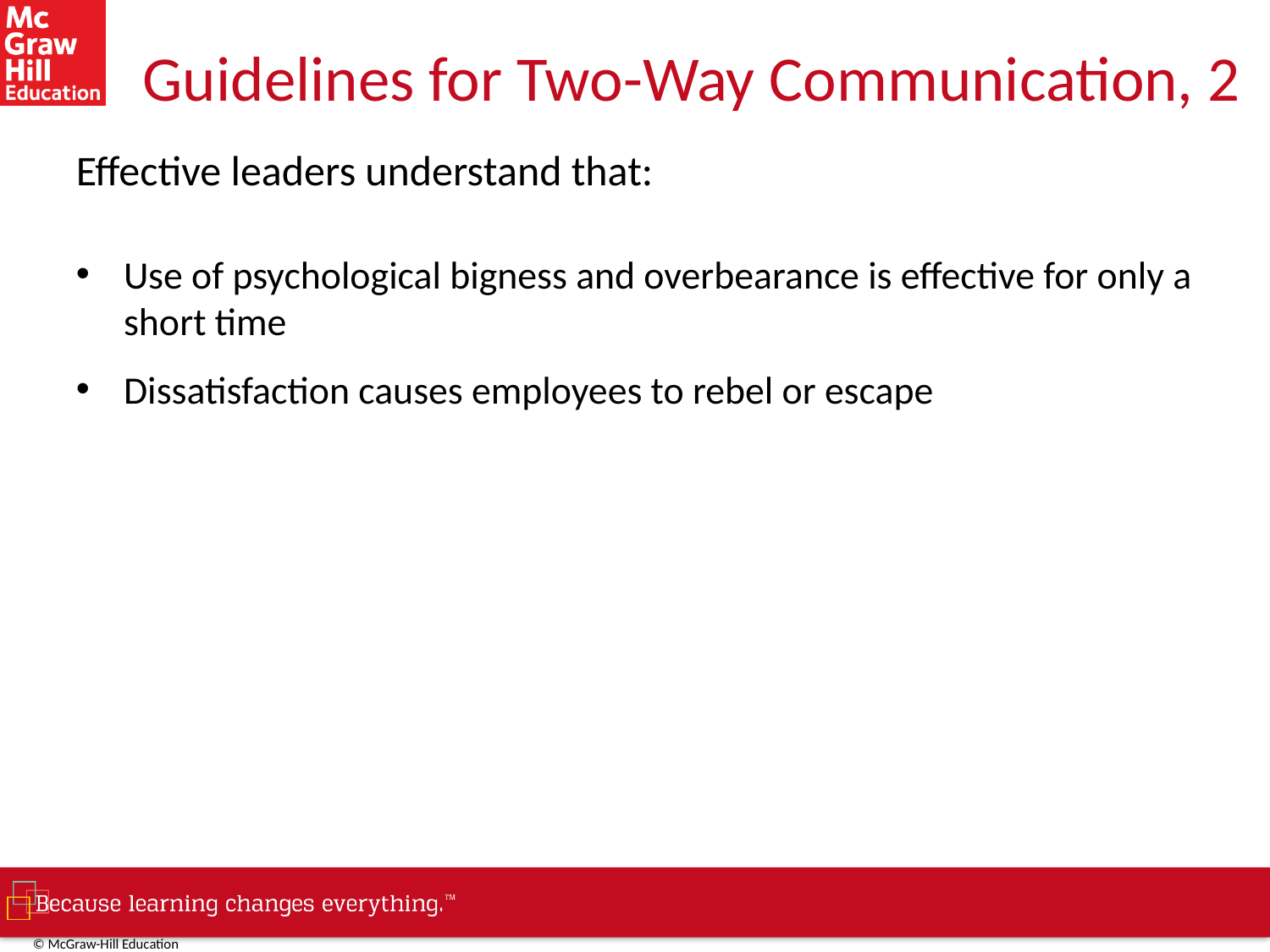

# Guidelines for Two-Way Communication, 2
Effective leaders understand that:

Use of psychological bigness and overbearance is effective for only a short time
Dissatisfaction causes employees to rebel or escape